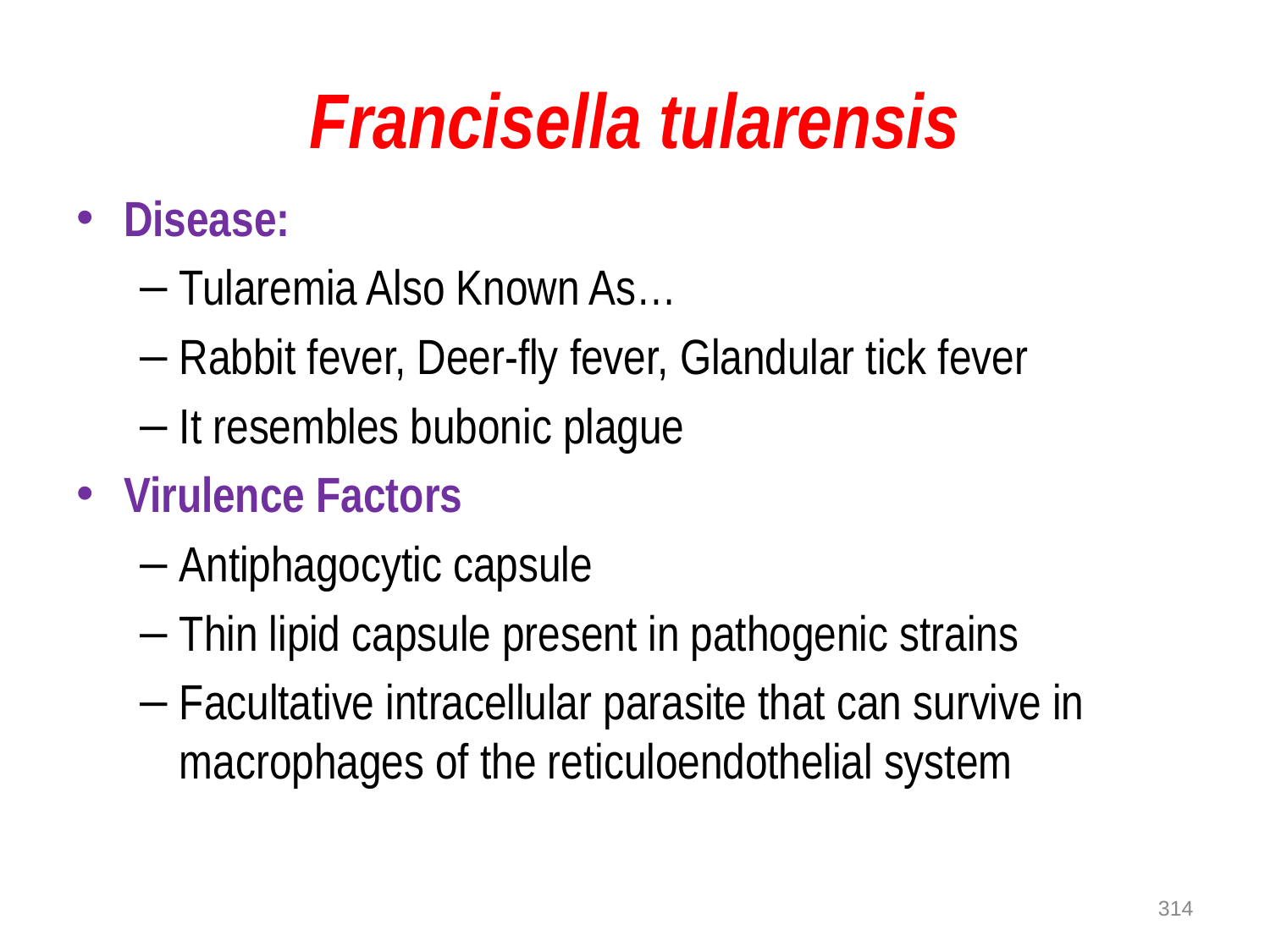

# Francisella tularensis
Disease:
Tularemia Also Known As…
Rabbit fever, Deer-fly fever, Glandular tick fever
It resembles bubonic plague
Virulence Factors
Antiphagocytic capsule
Thin lipid capsule present in pathogenic strains
Facultative intracellular parasite that can survive in macrophages of the reticuloendothelial system

314